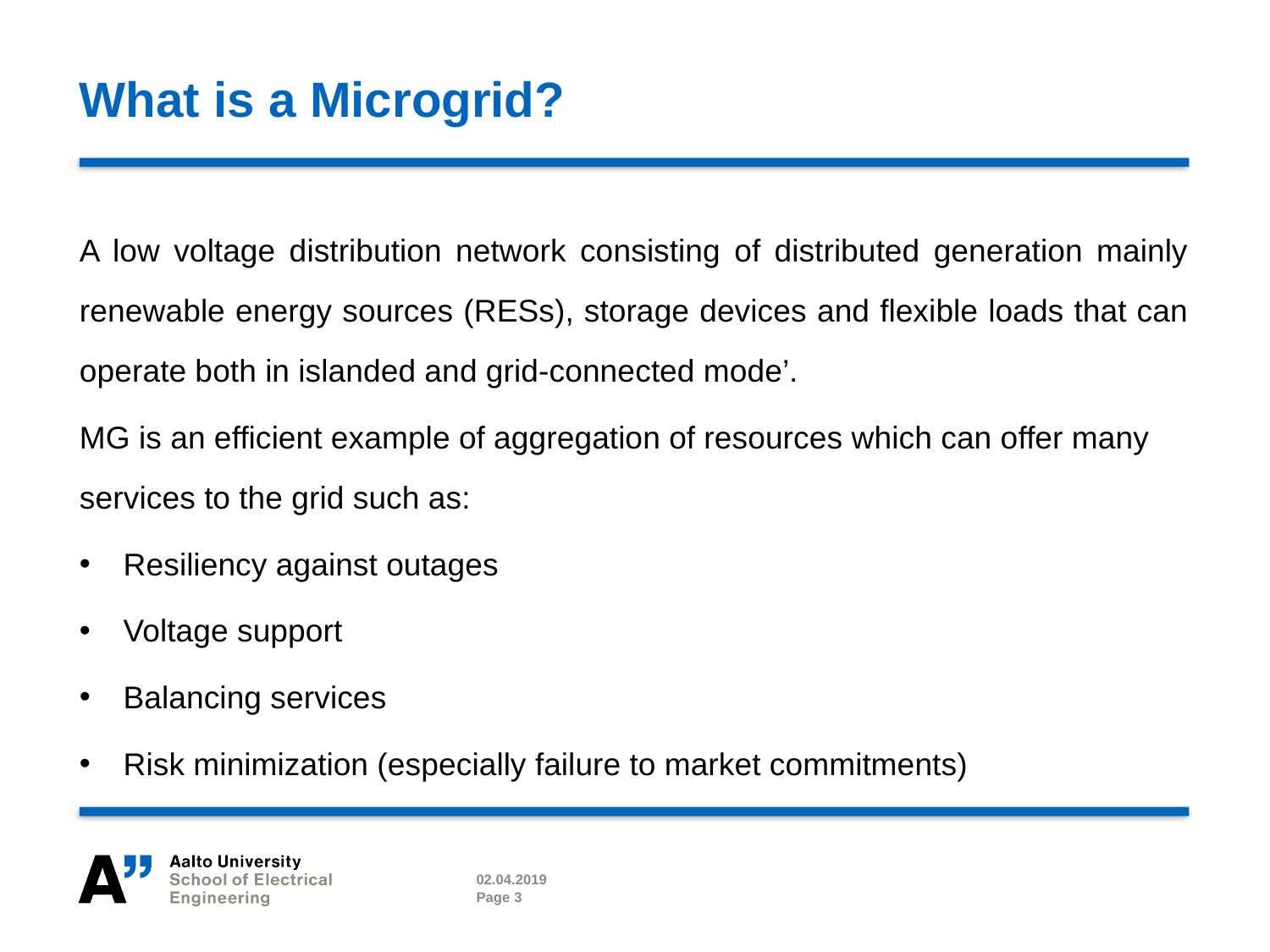

# What is a Microgrid?
A low voltage distribution network consisting of distributed generation mainly renewable energy sources (RESs), storage devices and flexible loads that can operate both in islanded and grid-connected mode’.
MG is an efficient example of aggregation of resources which can offer many services to the grid such as:
Resiliency against outages
Voltage support
Balancing services
Risk minimization (especially failure to market commitments)

02.04.2019

Page 3